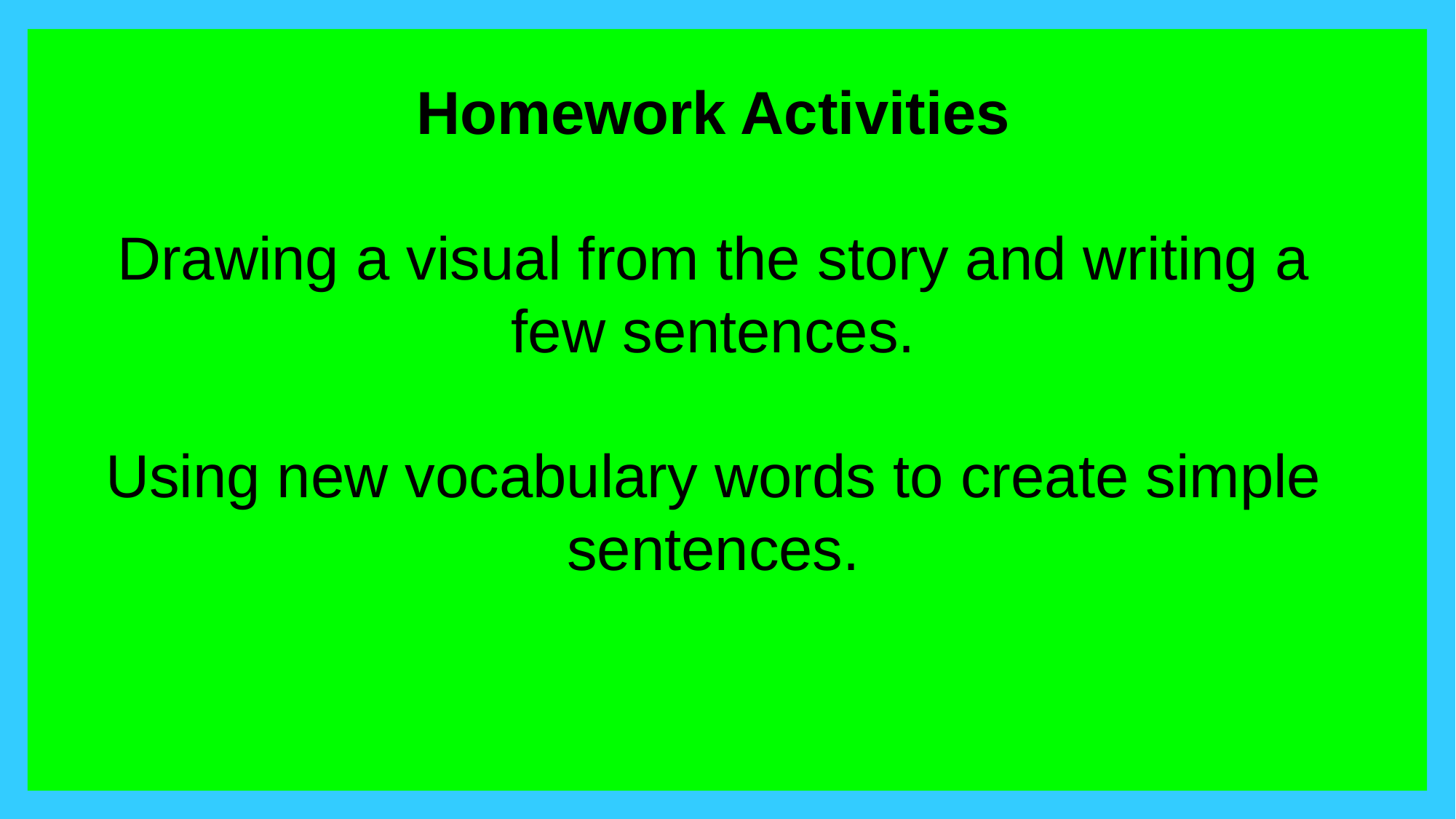

Homework Activities

Drawing a visual from the story and writing a few sentences.

Using new vocabulary words to create simple sentences.